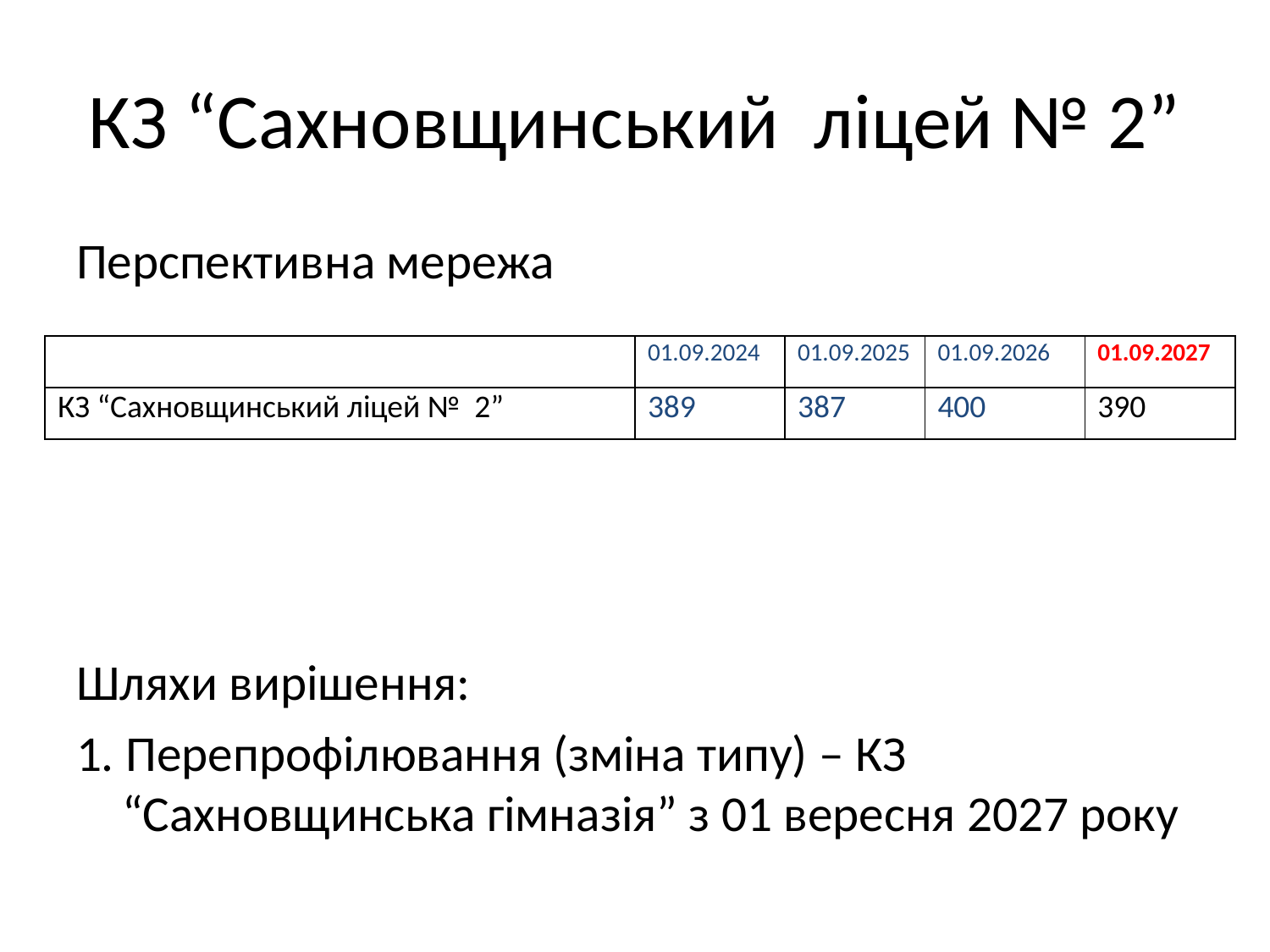

# КЗ “Сахновщинський  ліцей № 2”
Перспективна мережа

Шляхи вирішення:
1. Перепрофілювання (зміна типу) – КЗ “Сахновщинська гімназія” з 01 вересня 2027 року

|  | 01.09.2024 | 01.09.2025 | 01.09.2026 | 01.09.2027 |
| --- | --- | --- | --- | --- |
| КЗ “Сахновщинський ліцей № 2” | 389 | 387 | 400 | 390 |